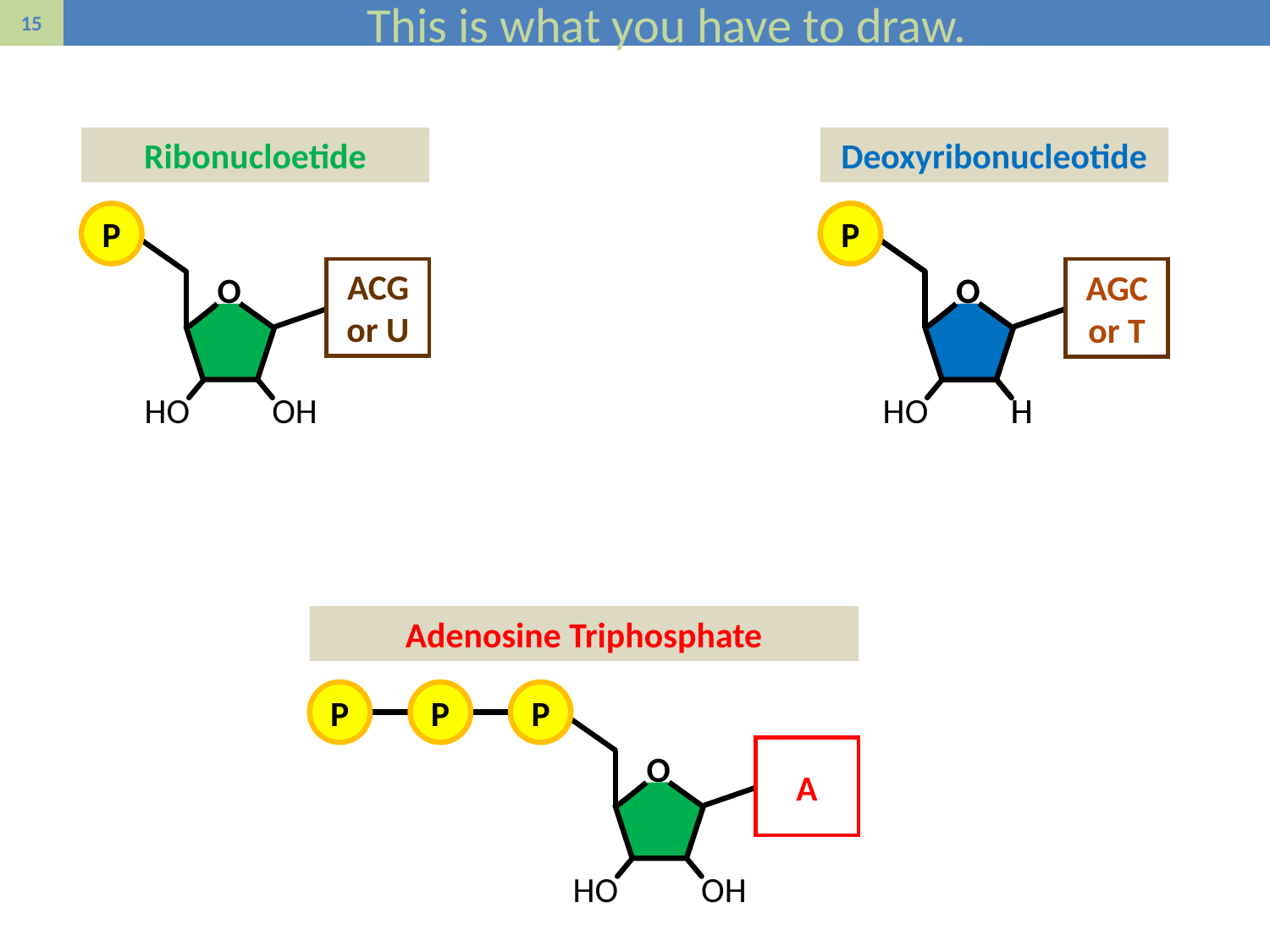

# This is what you have to draw.
Ribonucloetide
P
ACG
or U
O

OH
HO
Deoxyribonucleotide
P
A
O

H
P
AGC or T
O

H
HO
Adenosine Triphosphate
P
P
P
A
O

OH
HO